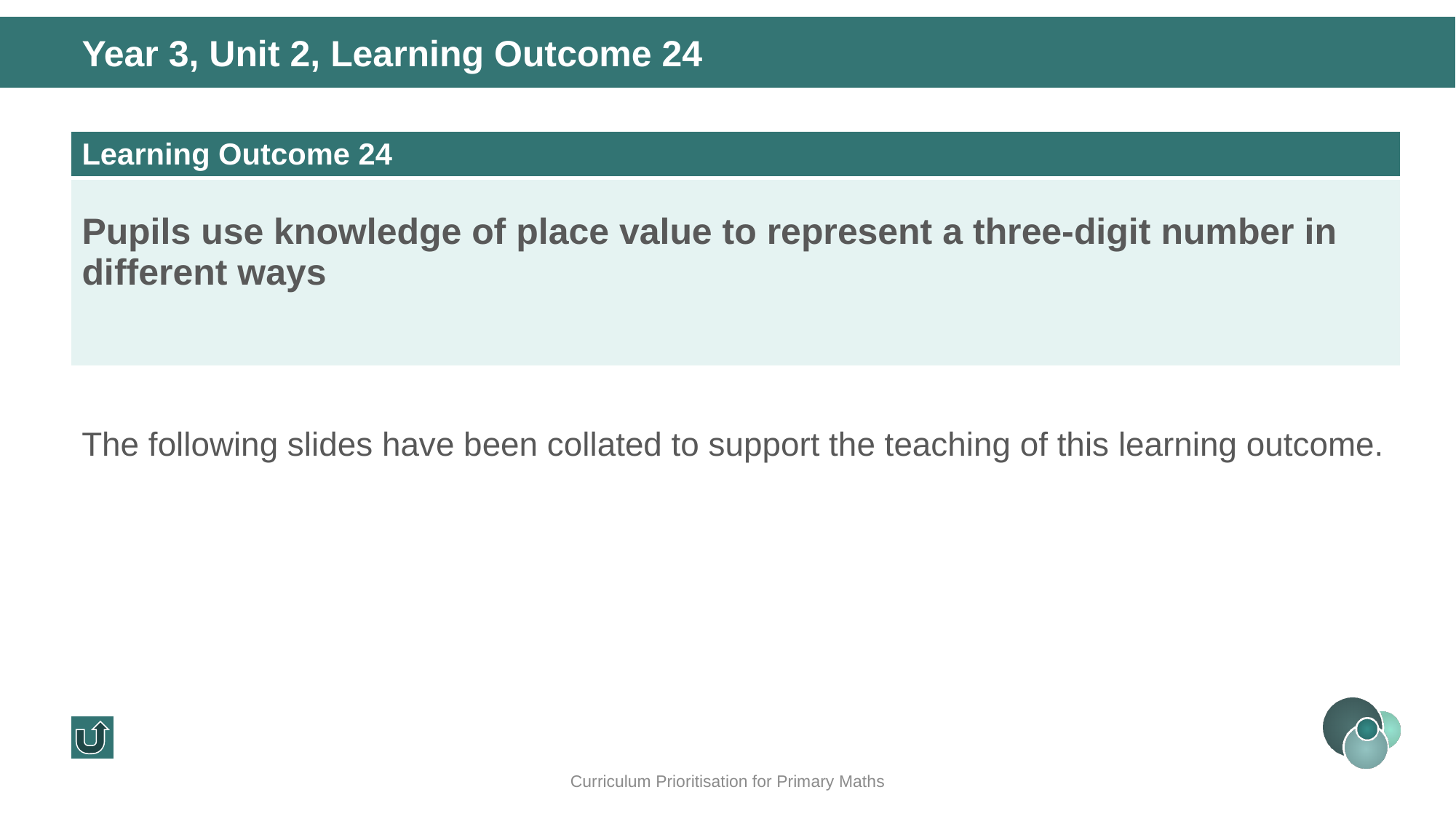

Year 3, Unit 2, Learning Outcome 24
| Learning Outcome 24 |
| --- |
| Pupils use knowledge of place value to represent a three-digit number in different ways |
The following slides have been collated to support the teaching of this learning outcome.

Curriculum Prioritisation for Primary Maths